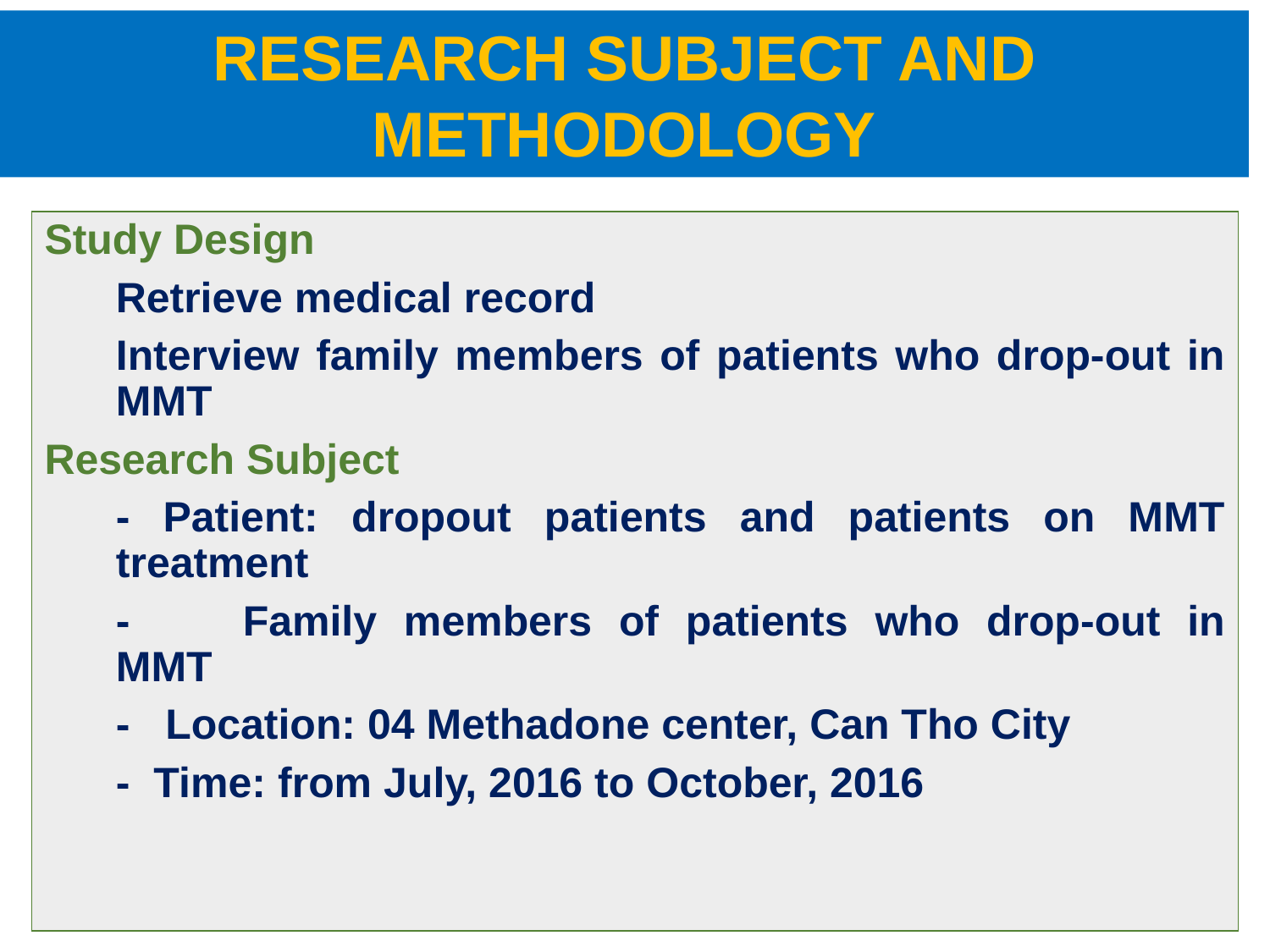

RESEARCH SUBJECT AND METHODOLOGY
Study Design
	Retrieve medical record
	Interview family members of patients who drop-out in MMT
Research Subject
	- Patient: dropout patients and patients on MMT treatment
	-	Family members of patients who drop-out in MMT
	-   Location: 04 Methadone center, Can Tho City
	-  Time: from July, 2016 to October, 2016